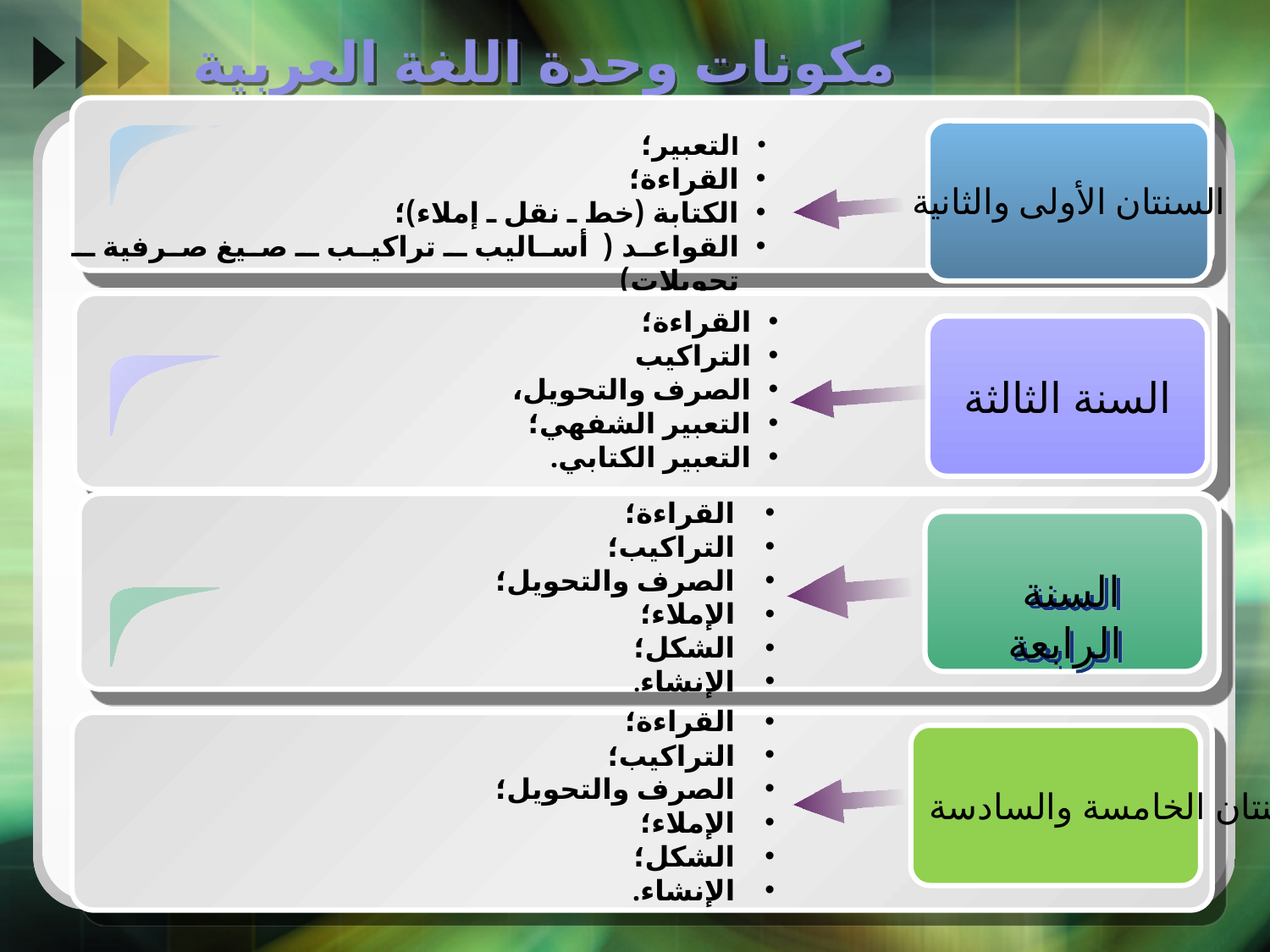

# مكونات وحدة اللغة العربية

التعبير؛
القراءة؛
الكتابة (خط ـ نقل ـ إملاء)؛
القواعد (  أساليب ـ تراكيب ـ صيغ صرفية ـ تحويلات)
السنتان الأولى والثانية

القراءة؛
التراكيب
الصرف والتحويل،
التعبير الشفهي؛
التعبير الكتابي.
السنة الثالثة

القراءة؛
التراكيب؛
الصرف والتحويل؛
الإملاء؛
الشكل؛
الإنشاء.

 السنة الرابعة

القراءة؛
التراكيب؛
الصرف والتحويل؛
الإملاء؛
الشكل؛
الإنشاء.

السنتان الخامسة والسادسة